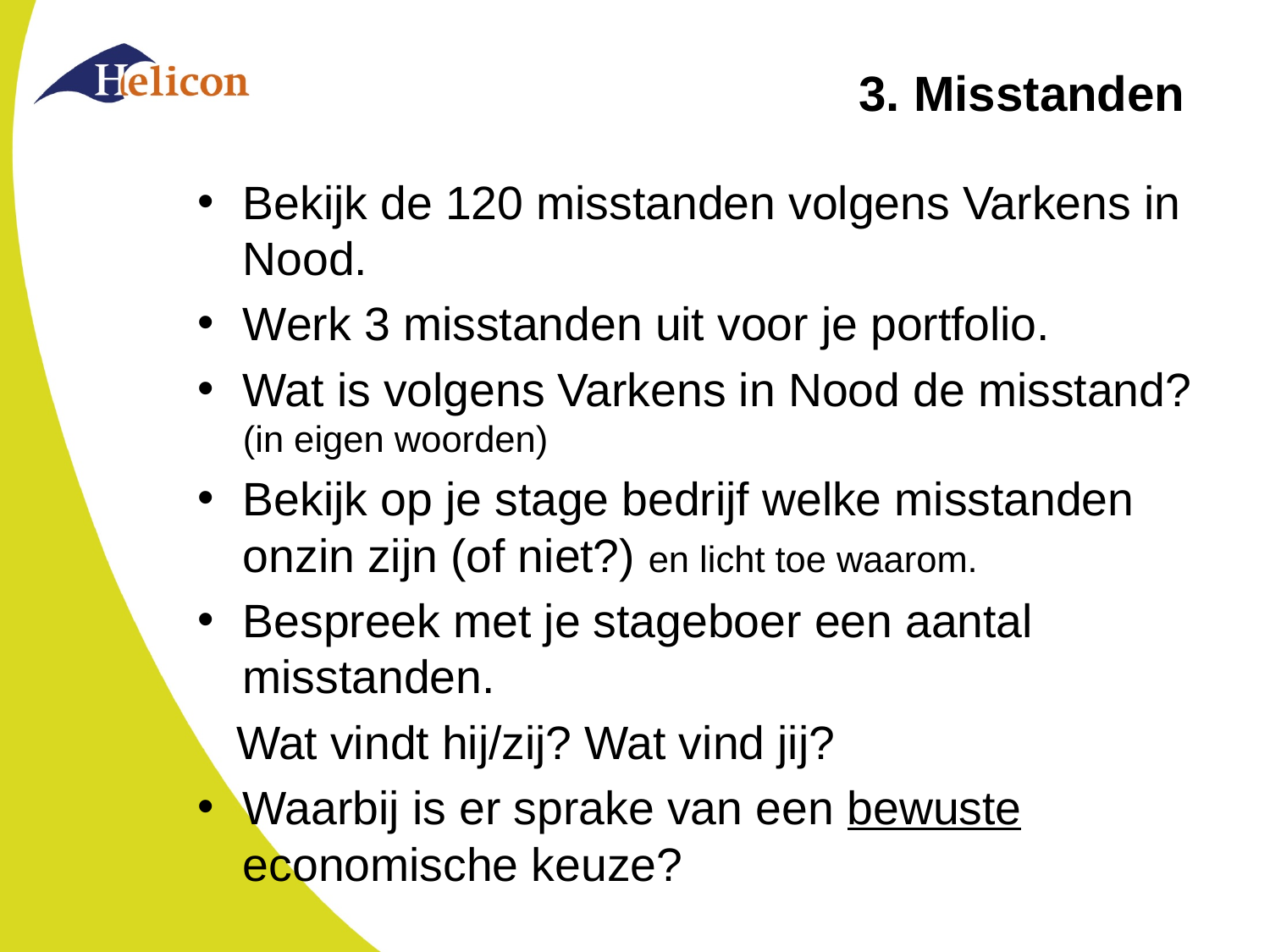

# 3. Misstanden
Bekijk de 120 misstanden volgens Varkens in Nood.
Werk 3 misstanden uit voor je portfolio.
Wat is volgens Varkens in Nood de misstand? (in eigen woorden)
Bekijk op je stage bedrijf welke misstanden onzin zijn (of niet?) en licht toe waarom.
Bespreek met je stageboer een aantal misstanden.
   Wat vindt hij/zij? Wat vind jij?
Waarbij is er sprake van een bewuste economische keuze?